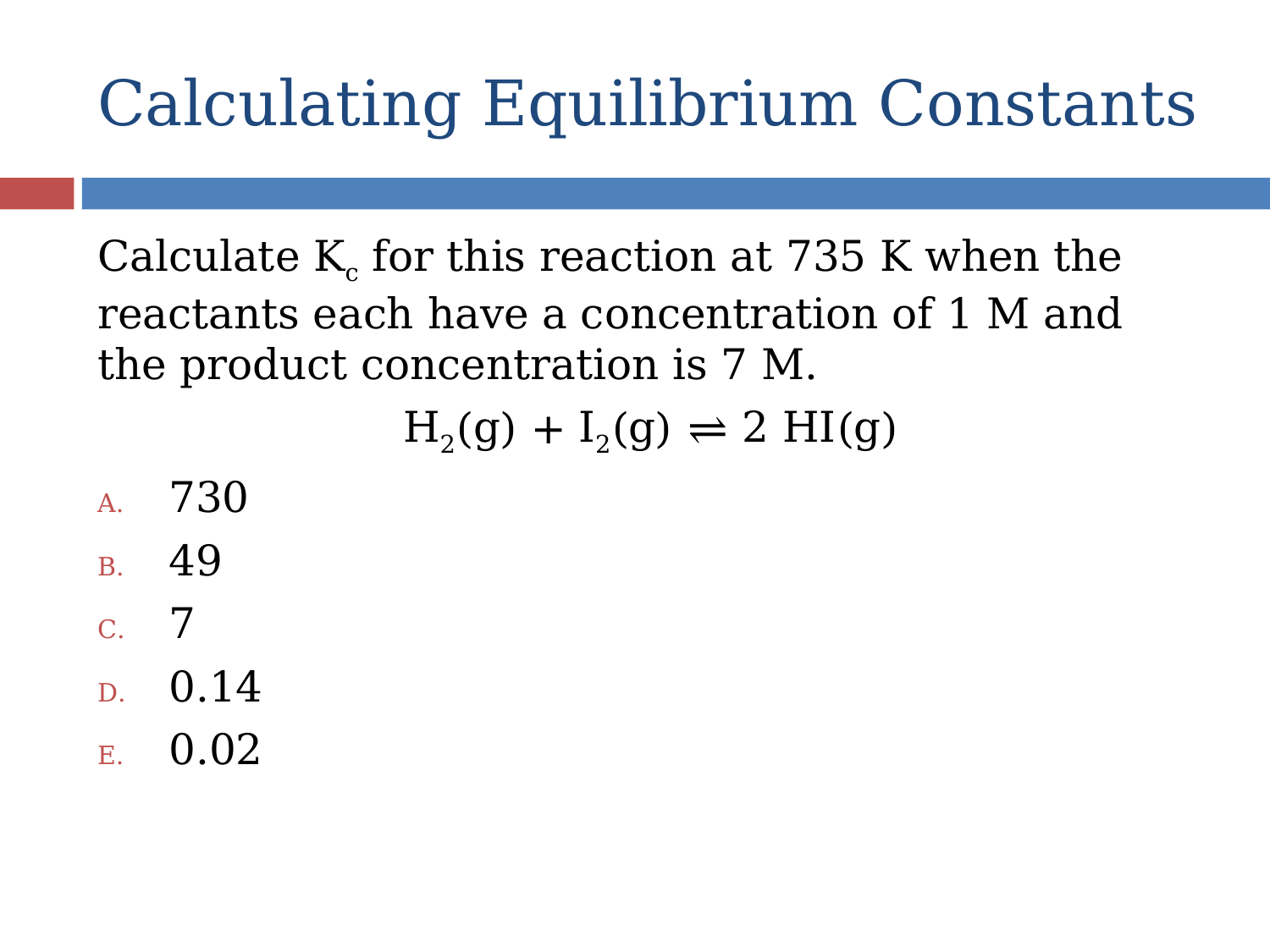

# Calculating Equilibrium Constants
Calculate Kc for this reaction at 735 K when the reactants each have a concentration of 1 M and the product concentration is 7 M.
H2(g) + I2(g) ⇌ 2 HI(g)
730
49
7
0.14
0.02